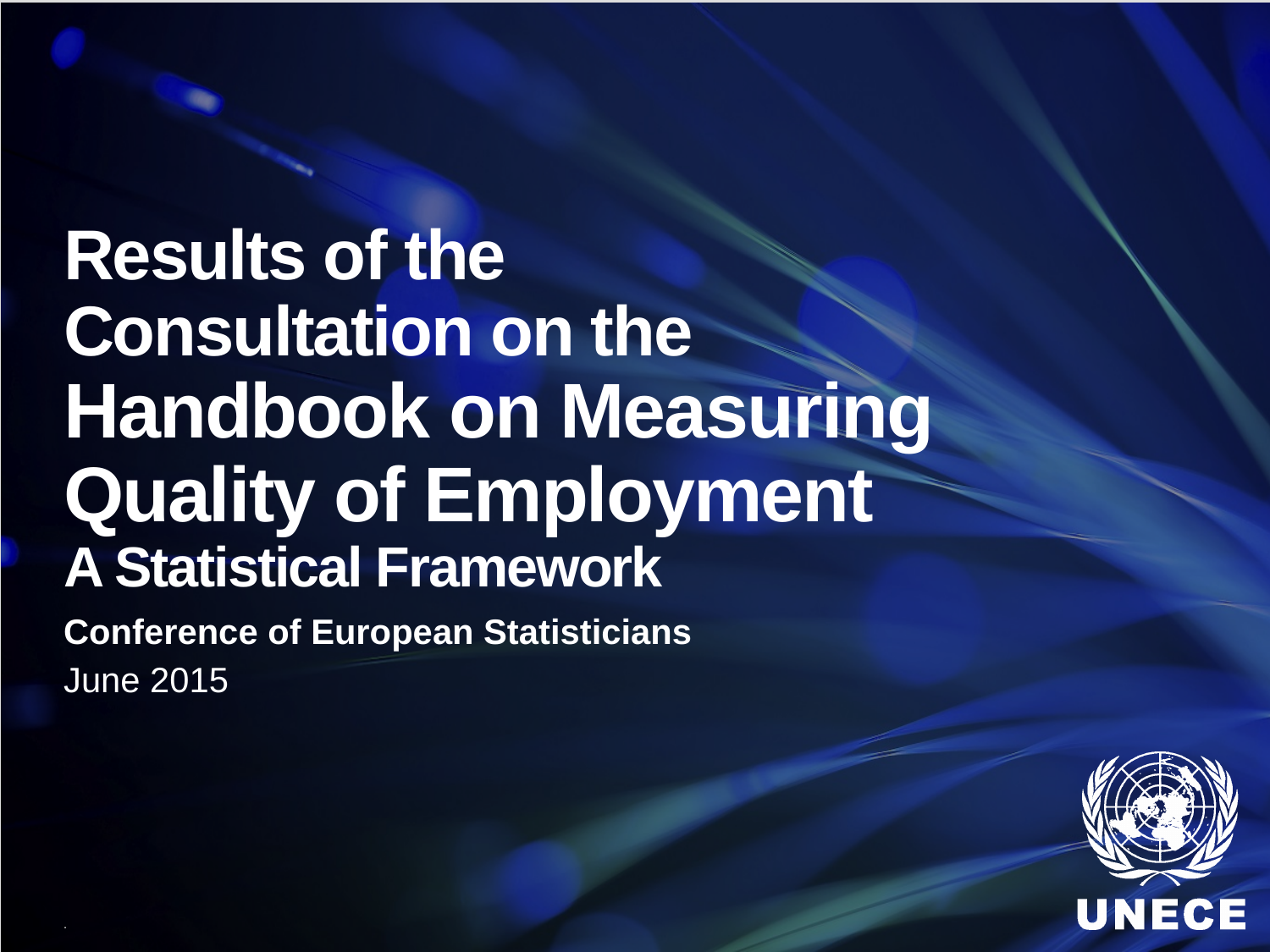

# Results of the Consultation on the Handbook on Measuring Quality of Employment A Statistical Framework
Conference of European Statisticians
June 2015